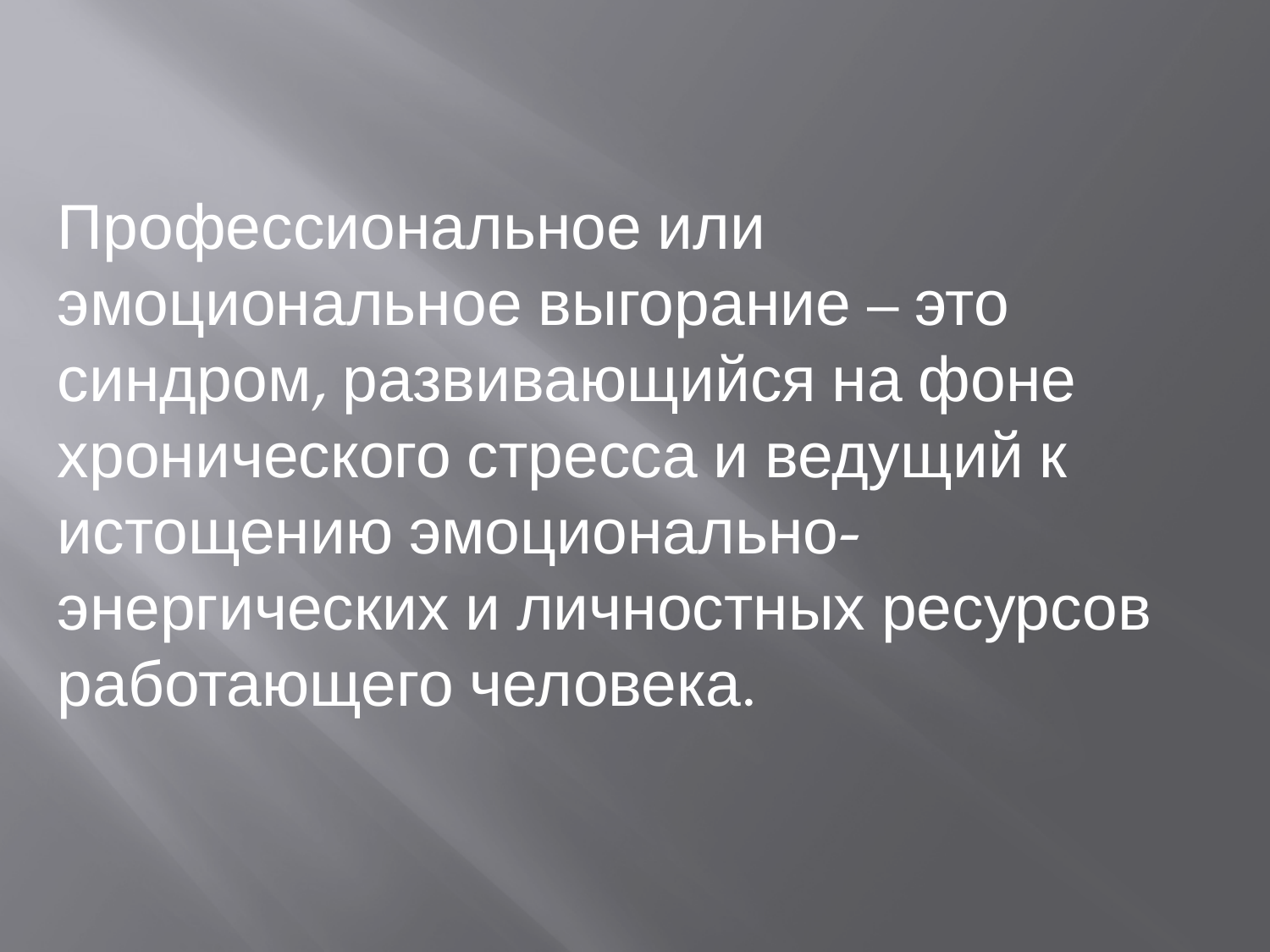

Профессиональное или эмоциональное выгорание – это синдром, развивающийся на фоне хронического стресса и ведущий к истощению эмоционально-энергических и личностных ресурсов работающего человека.